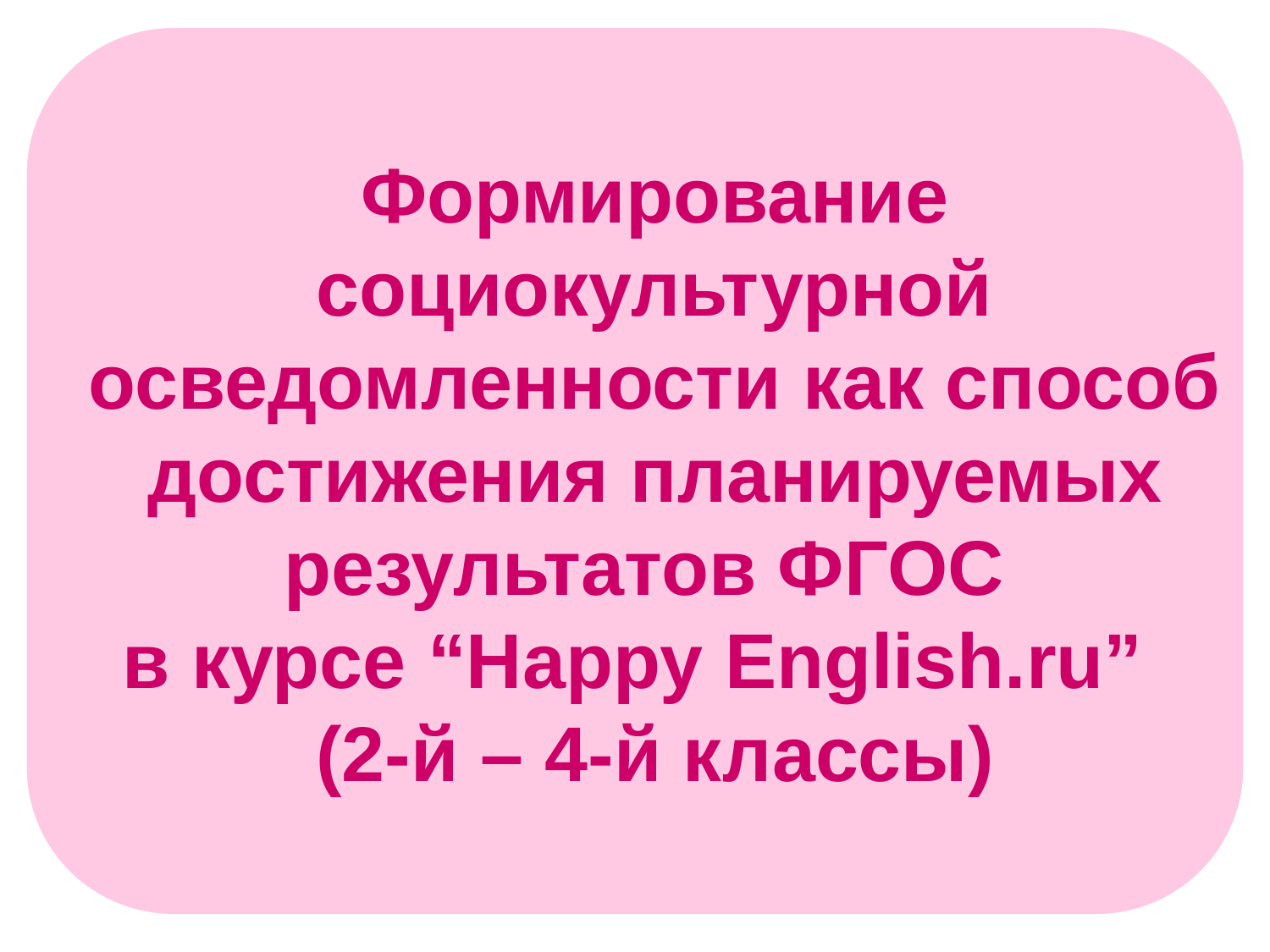

# Формирование социокультурной осведомленности как способ достижения планируемых результатов ФГОС в курсе “Happy English.ru” (2-й – 4-й классы)